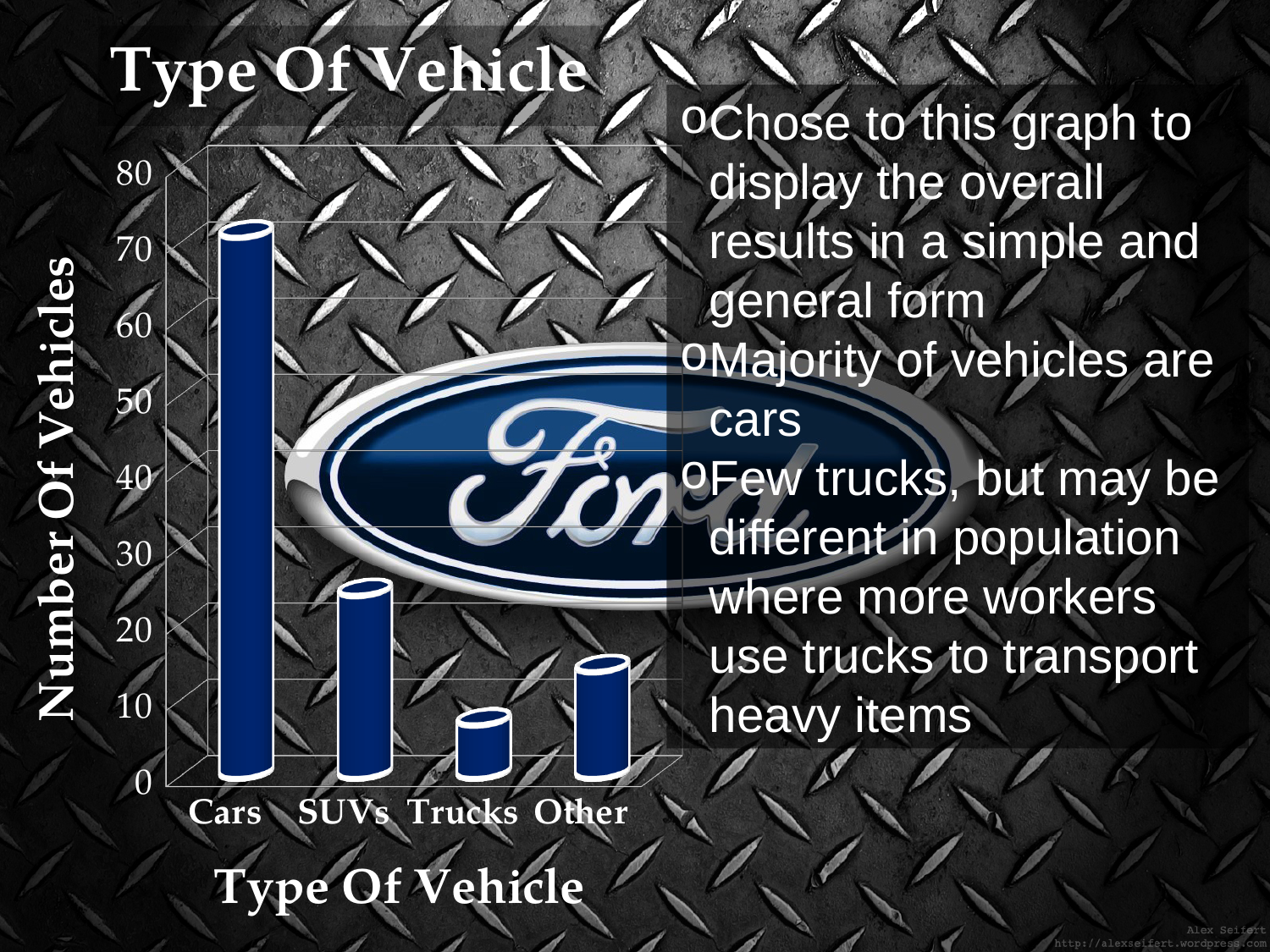

[unsupported chart]

Chose to this graph to display the overall results in a simple and general form
Majority of vehicles are cars
Few trucks, but may be different in population where more workers use trucks to transport heavy items